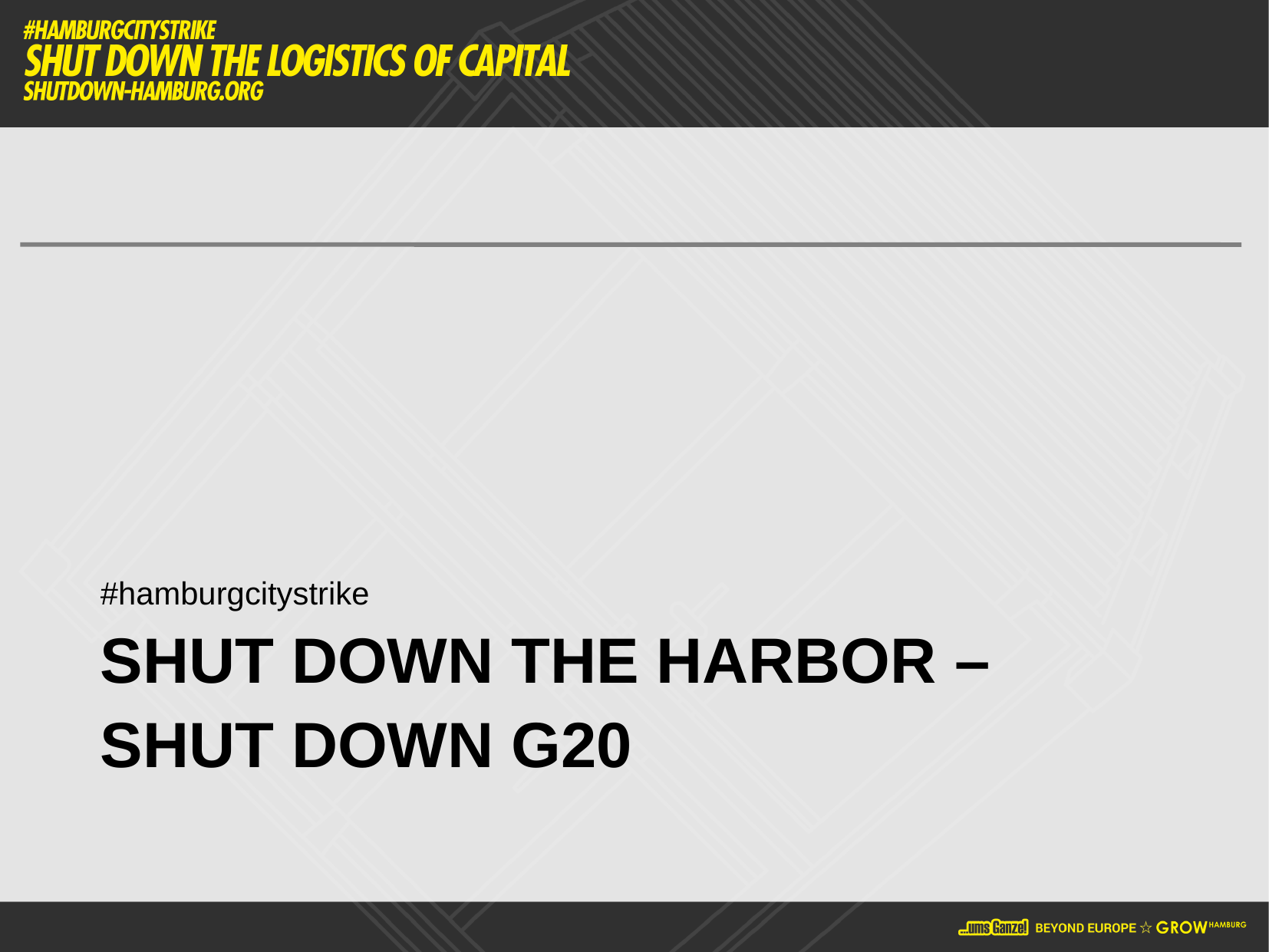

#hamburgcitystrike
# Shut down the harbor – shut down g20